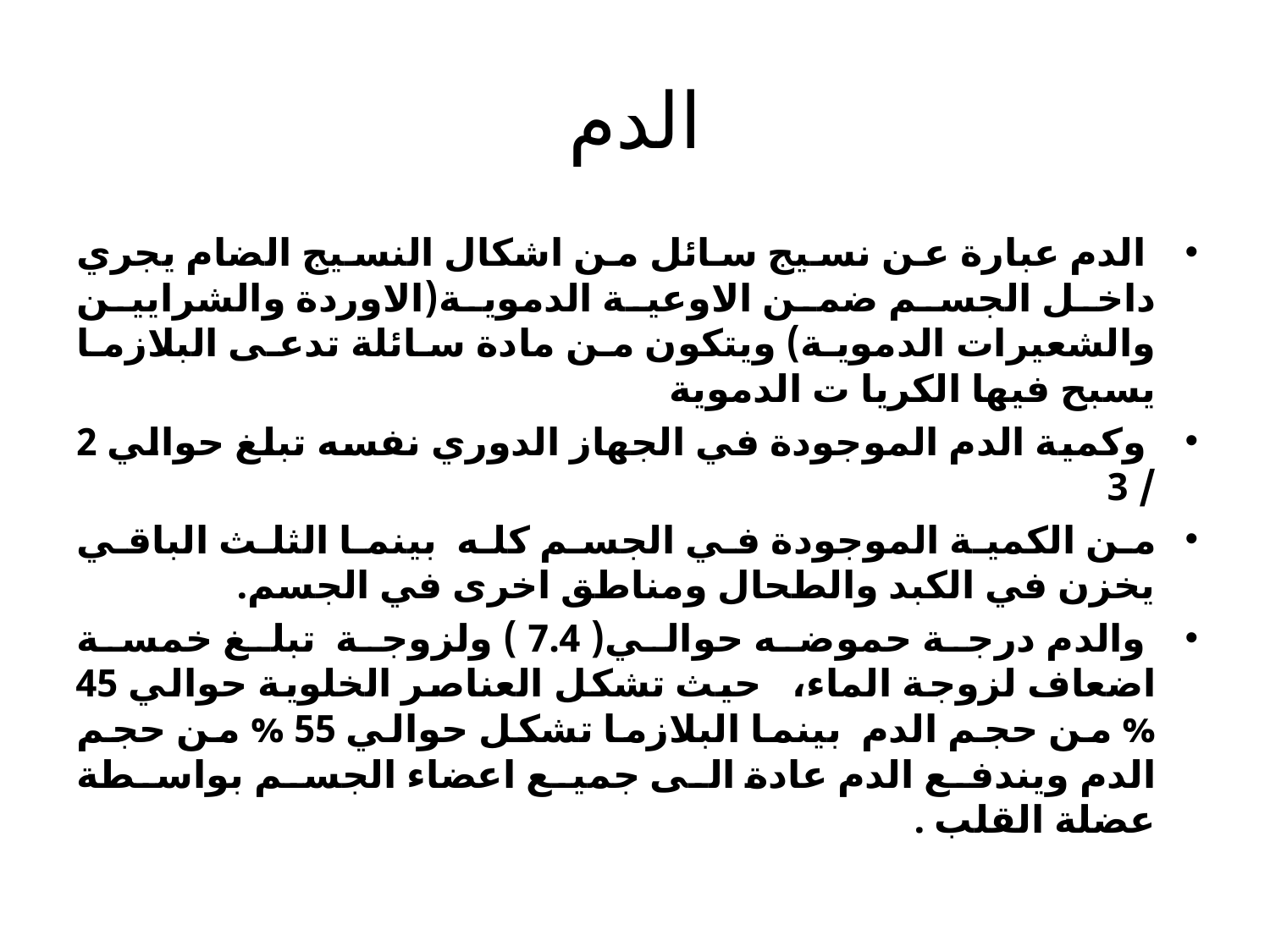

# الدم
 الدم عبارة عن نسيج سائل من اشكال النسيج الضام يجري داخل الجسم ضمن الاوعية الدموية(الاوردة والشرايين والشعيرات الدموية) ويتكون من مادة سائلة تدعى البلازما يسبح فيها الكريا ت الدموية
 وكمية الدم الموجودة في الجهاز الدوري نفسه تبلغ حوالي 2 / 3
من الكمية الموجودة في الجسم كله  بينما الثلث الباقي يخزن في الكبد والطحال ومناطق اخرى في الجسم.
 والدم درجة حموضه حوالي( 7.4 ) ولزوجة  تبلغ خمسة اضعاف لزوجة الماء،   حيث تشكل العناصر الخلوية حوالي 45 % من حجم الدم  بينما البلازما تشكل حوالي 55 % من حجم الدم ويندفع الدم عادة الى جميع اعضاء الجسم بواسطة عضلة القلب .